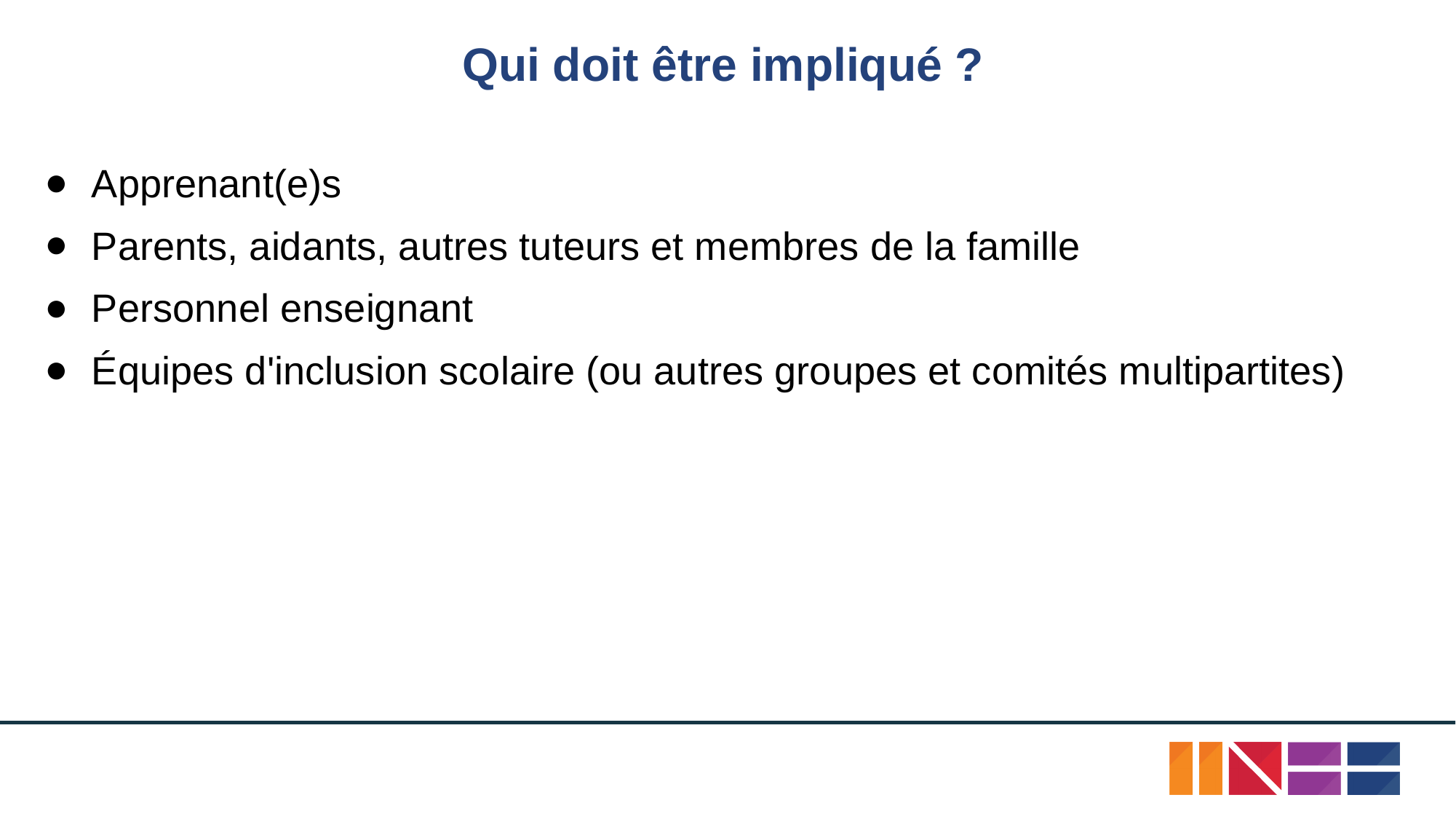

# Qui doit être impliqué ?
Apprenant(e)s
Parents, aidants, autres tuteurs et membres de la famille
Personnel enseignant
Équipes d'inclusion scolaire (ou autres groupes et comités multipartites)